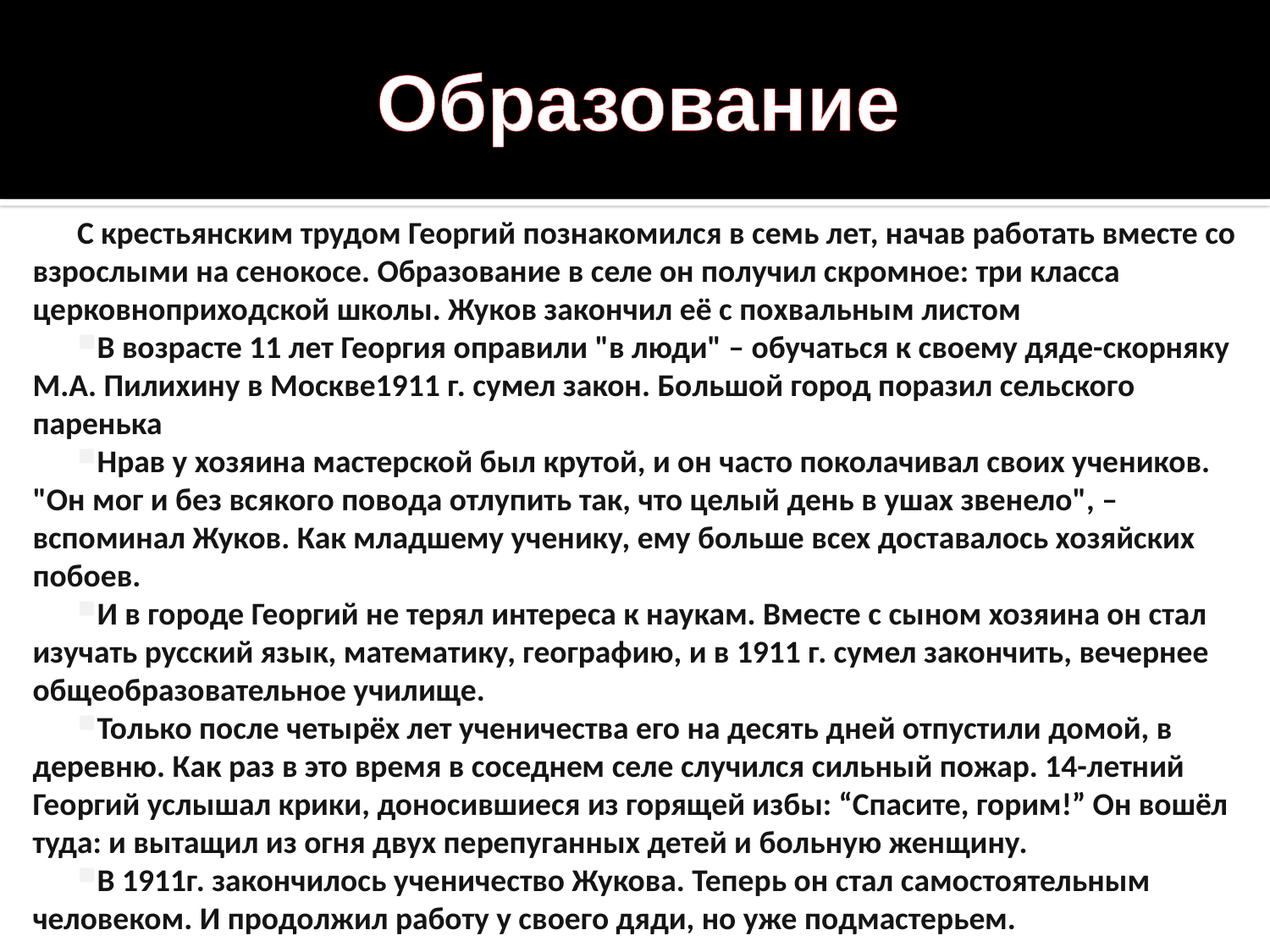

# Образование
С крестьянским трудом Георгий познакомился в семь лет, начав работать вместе со взрослыми на сенокосе. Образование в селе он получил скромное: три класса церковноприходской школы. Жуков закончил её с похвальным листом
В возрасте 11 лет Георгия оправили "в люди" – обучаться к своему дяде-скорняку М.А. Пилихину в Москве1911 г. сумел закон. Большой город поразил сельского паренька
Нрав у хозяина мастерской был крутой, и он часто поколачивал своих учеников. "Он мог и без всякого повода отлупить так, что целый день в ушах звенело", – вспоминал Жуков. Как младшему ученику, ему больше всех доставалось хозяйских побоев.
И в городе Георгий не терял интереса к наукам. Вместе с сыном хозяина он стал изучать русский язык, математику, географию, и в 1911 г. сумел закончить, вечернее общеобразовательное училище.
Только после четырёх лет ученичества его на десять дней отпустили домой, в деревню. Как раз в это время в соседнем селе случился сильный пожар. 14-летний Георгий услышал крики, доносившиеся из горящей избы: “Спасите, горим!” Он вошёл туда: и вытащил из огня двух перепуганных детей и больную женщину.
В 1911г. закончилось ученичество Жукова. Теперь он стал самостоятельным человеком. И продолжил работу у своего дяди, но уже подмастерьем.